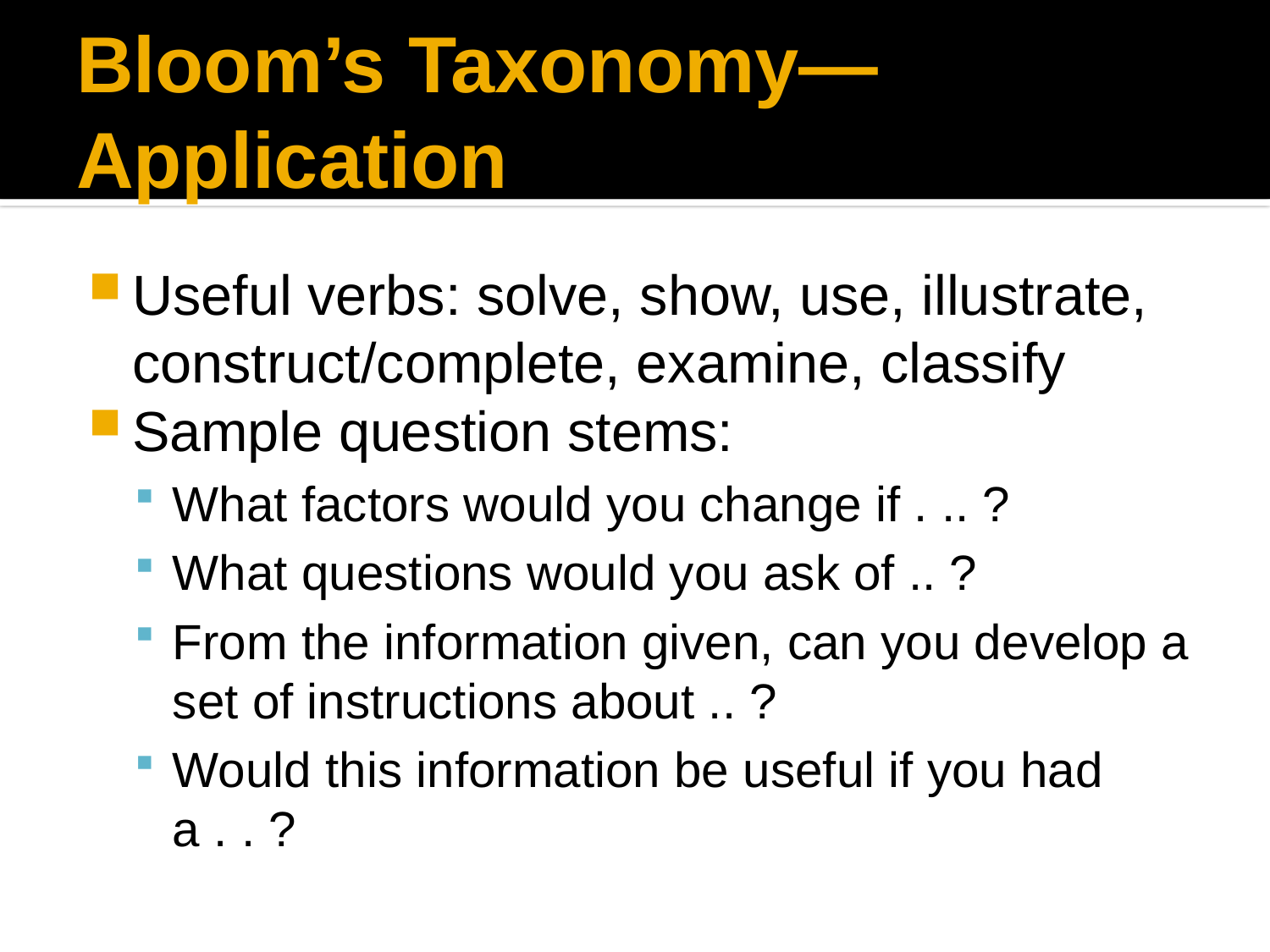

# Bloom’s Taxonomy—Application
Useful verbs: solve, show, use, illustrate, construct/complete, examine, classify
Sample question stems:
What factors would you change if . .. ?
What questions would you ask of .. ?
From the information given, can you develop a set of instructions about .. ?
Would this information be useful if you had a . . ?